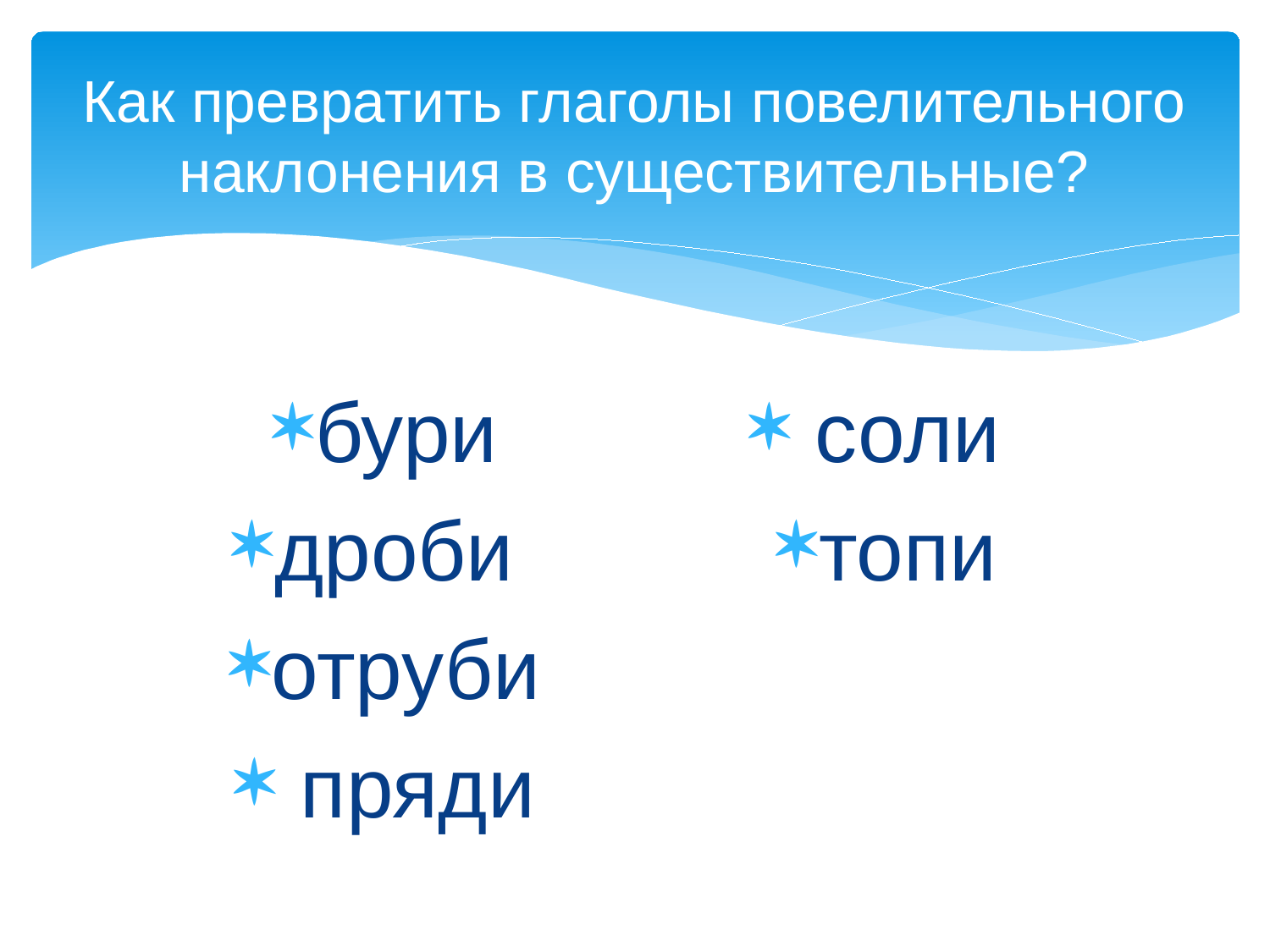

# Как превратить глаголы повелительного наклонения в существительные?
бури
дроби
отруби
 пряди
 соли
топи